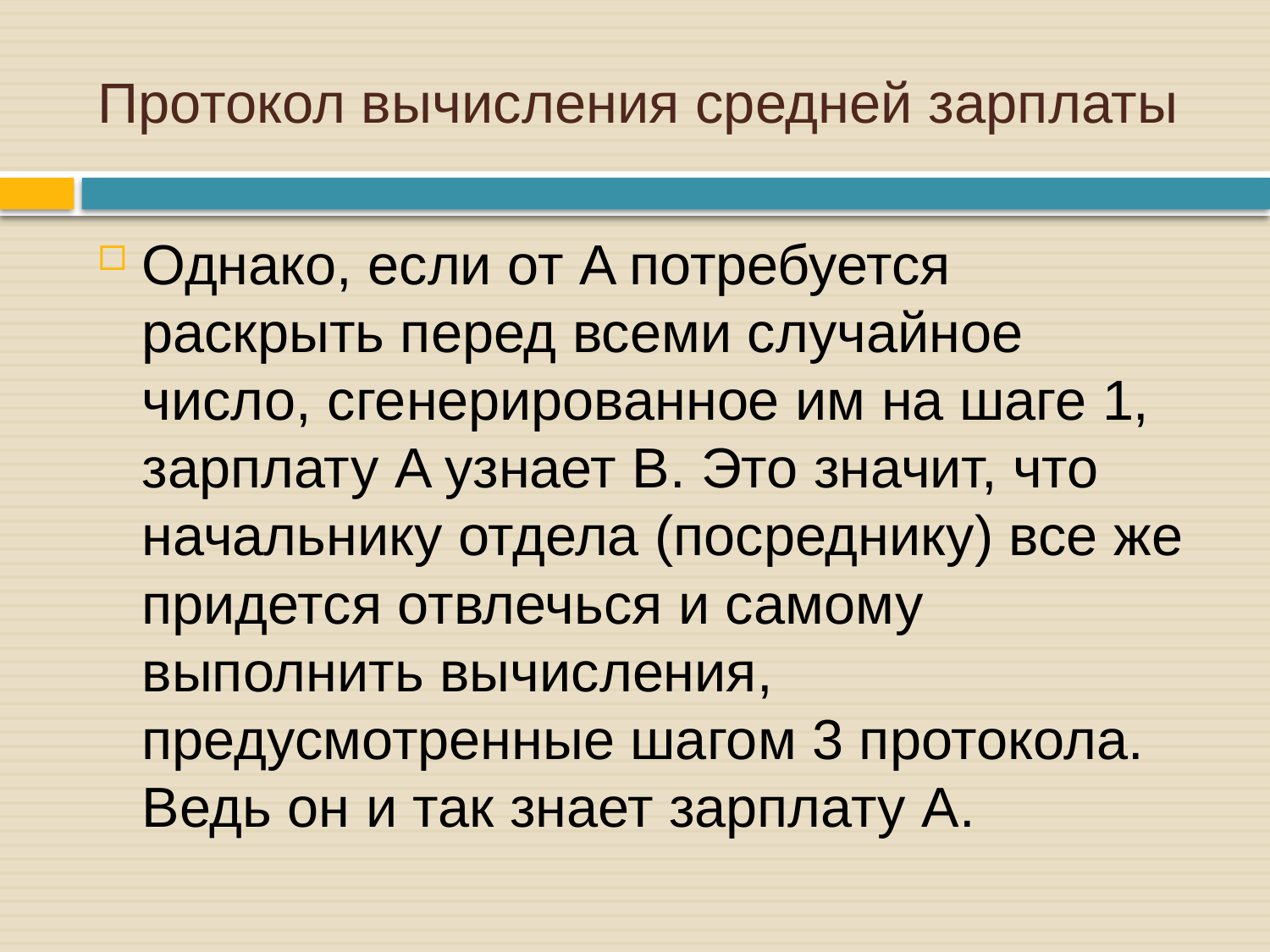

# Протокол вычисления средней зарплаты
Однако, если от A потребуется раскрыть перед всеми случайное число, сгенерированное им на шаге 1, зарплату A узнает B. Это значит, что начальнику отдела (посреднику) все же придется отвлечься и самому выполнить вычисления, предусмотренные шагом 3 протокола. Ведь он и так знает зарплату A.